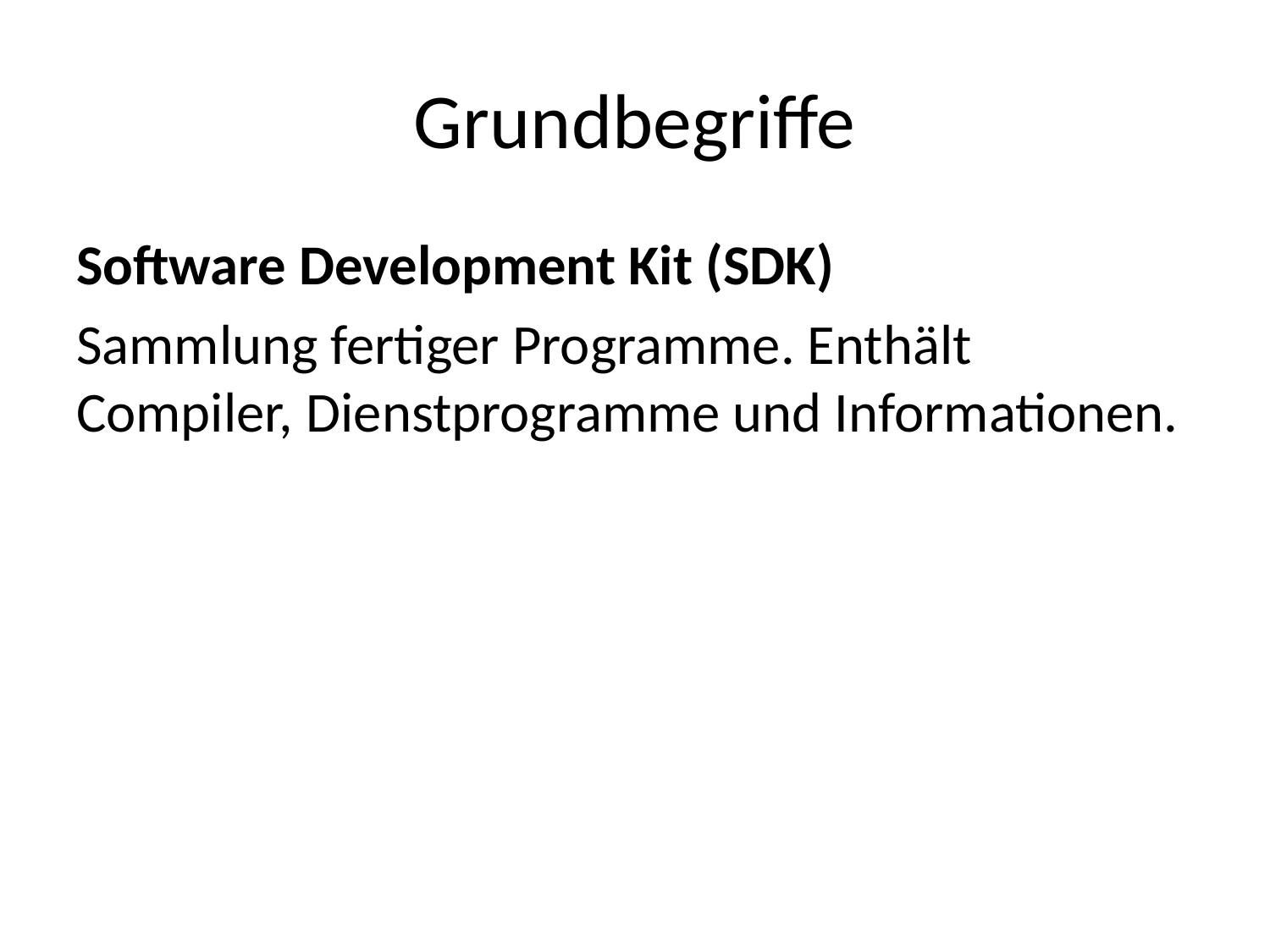

# Grundbegriffe
Software Development Kit (SDK)
Sammlung fertiger Programme. Enthält Compiler, Dienstprogramme und Informationen.